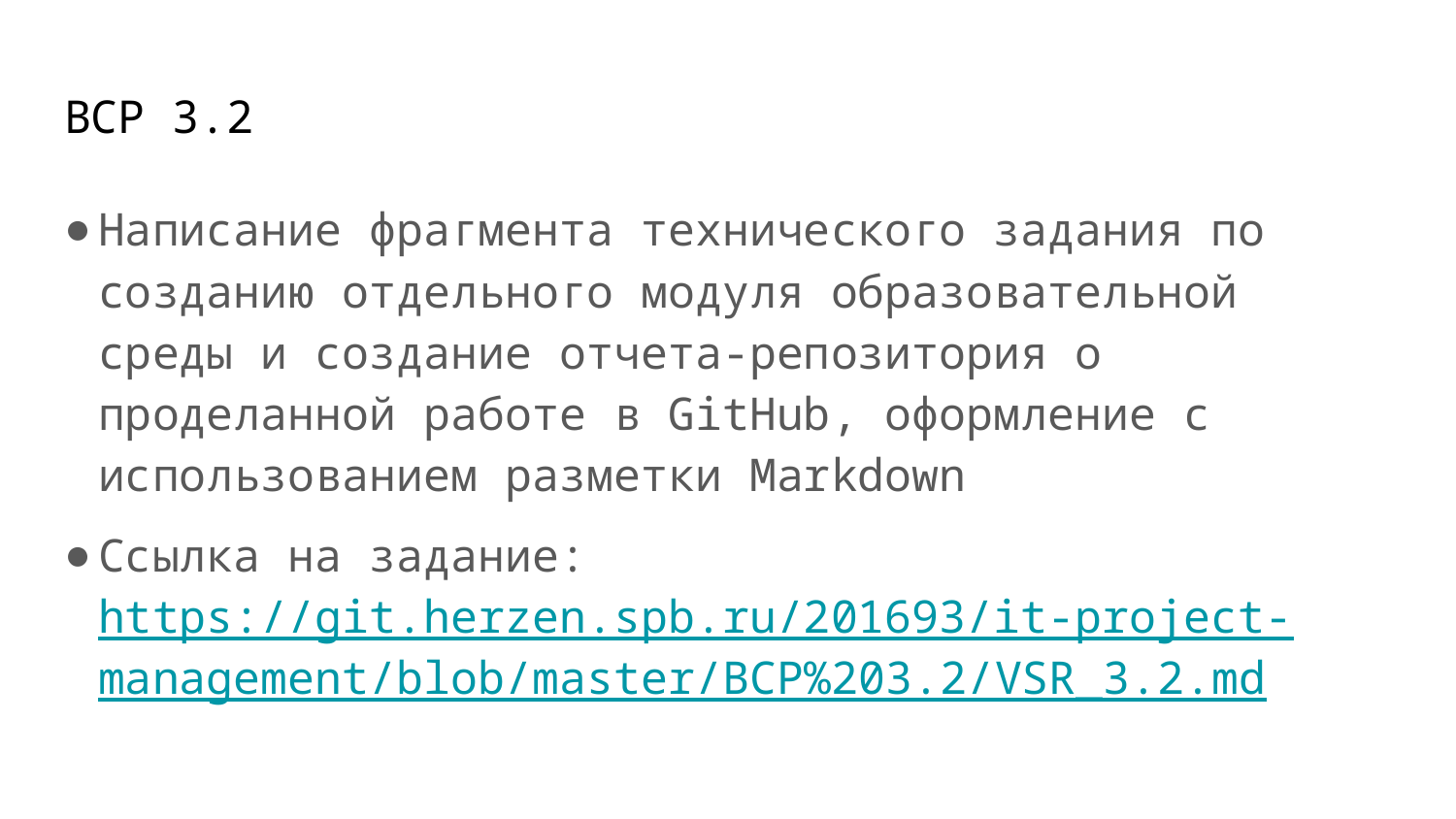

# ВСР 3.2
Написание фрагмента технического задания по созданию отдельного модуля образовательной среды и создание отчета-репозитория о проделанной работе в GitHub, оформление с использованием разметки Markdown
Ссылка на задание: https://git.herzen.spb.ru/201693/it-project-management/blob/master/ВСР%203.2/VSR_3.2.md